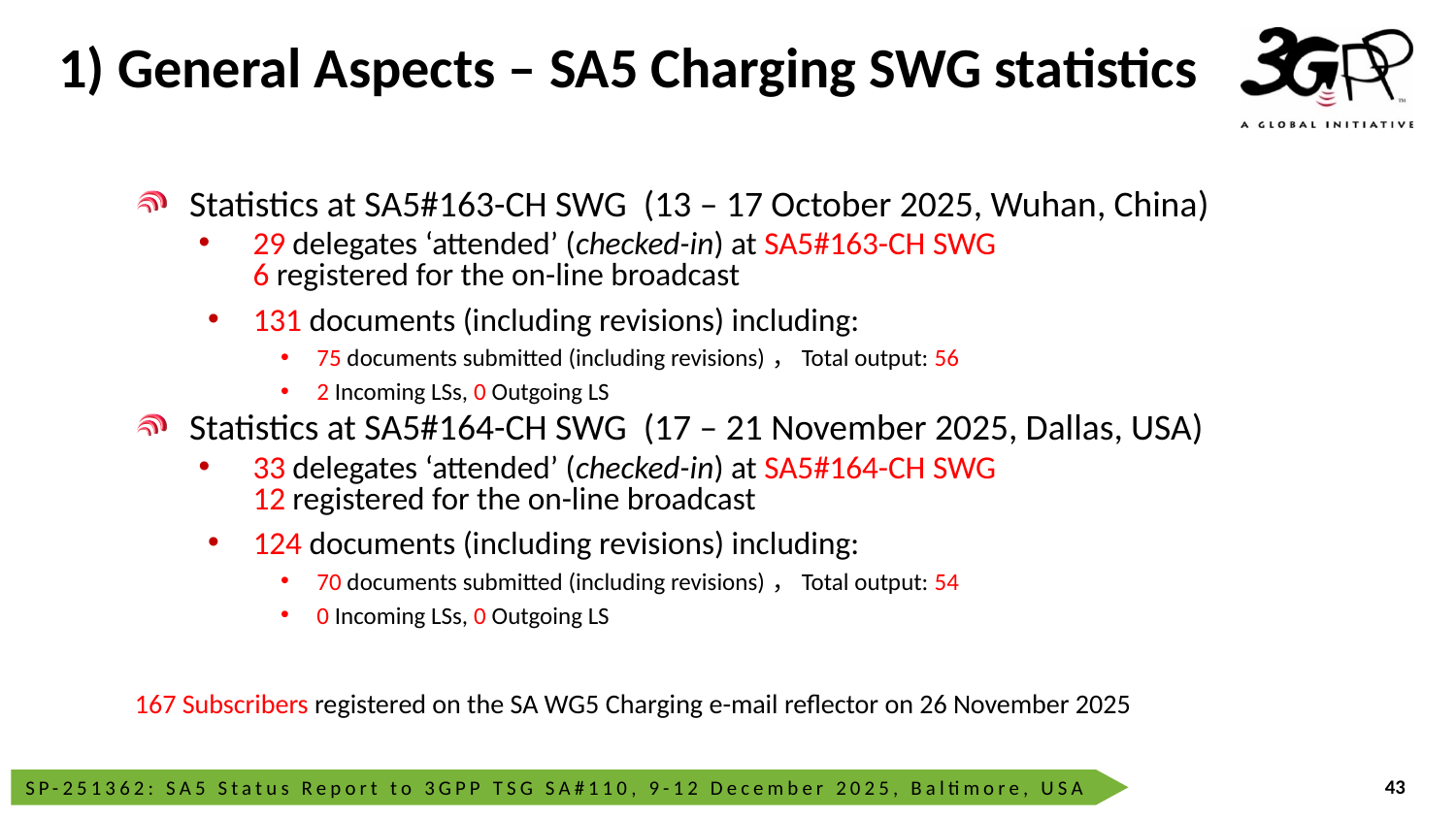

# 1) General Aspects – SA5 Charging SWG statistics

Statistics at SA5#163-CH SWG  (13 – 17 October 2025, Wuhan, China)
29 delegates ‘attended’ (checked-in) at SA5#163-CH SWG
6 registered for the on-line broadcast
131 documents (including revisions) including:
75 documents submitted (including revisions)，Total output: 56
2 Incoming LSs, 0 Outgoing LS
Statistics at SA5#164-CH SWG  (17 – 21 November 2025, Dallas, USA)
33 delegates ‘attended’ (checked-in) at SA5#164-CH SWG
12 registered for the on-line broadcast
124 documents (including revisions) including:
70 documents submitted (including revisions)，Total output: 54
0 Incoming LSs, 0 Outgoing LS

167 Subscribers registered on the SA WG5 Charging e-mail reflector on 26 November 2025